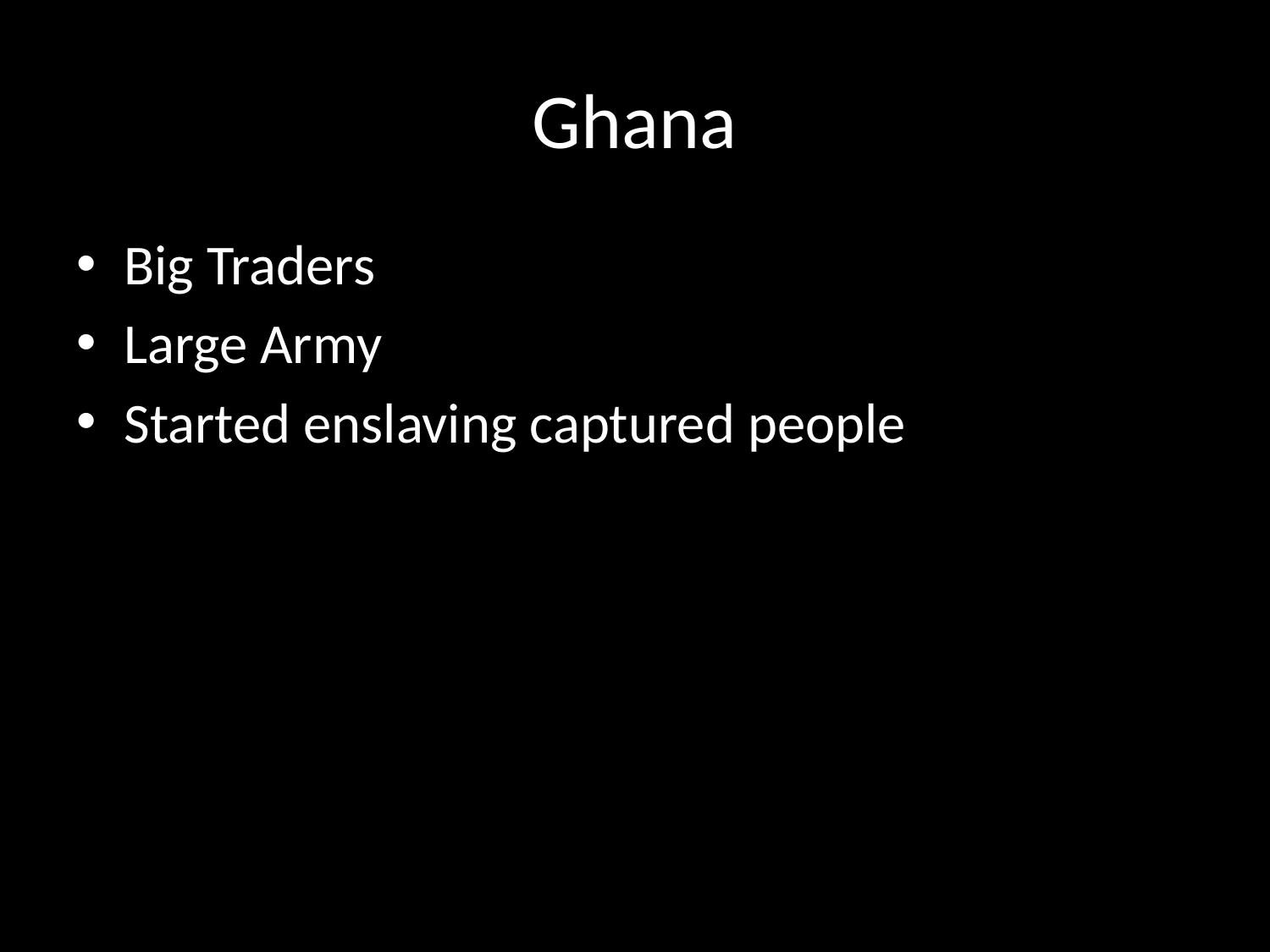

# Ghana
Big Traders
Large Army
Started enslaving captured people